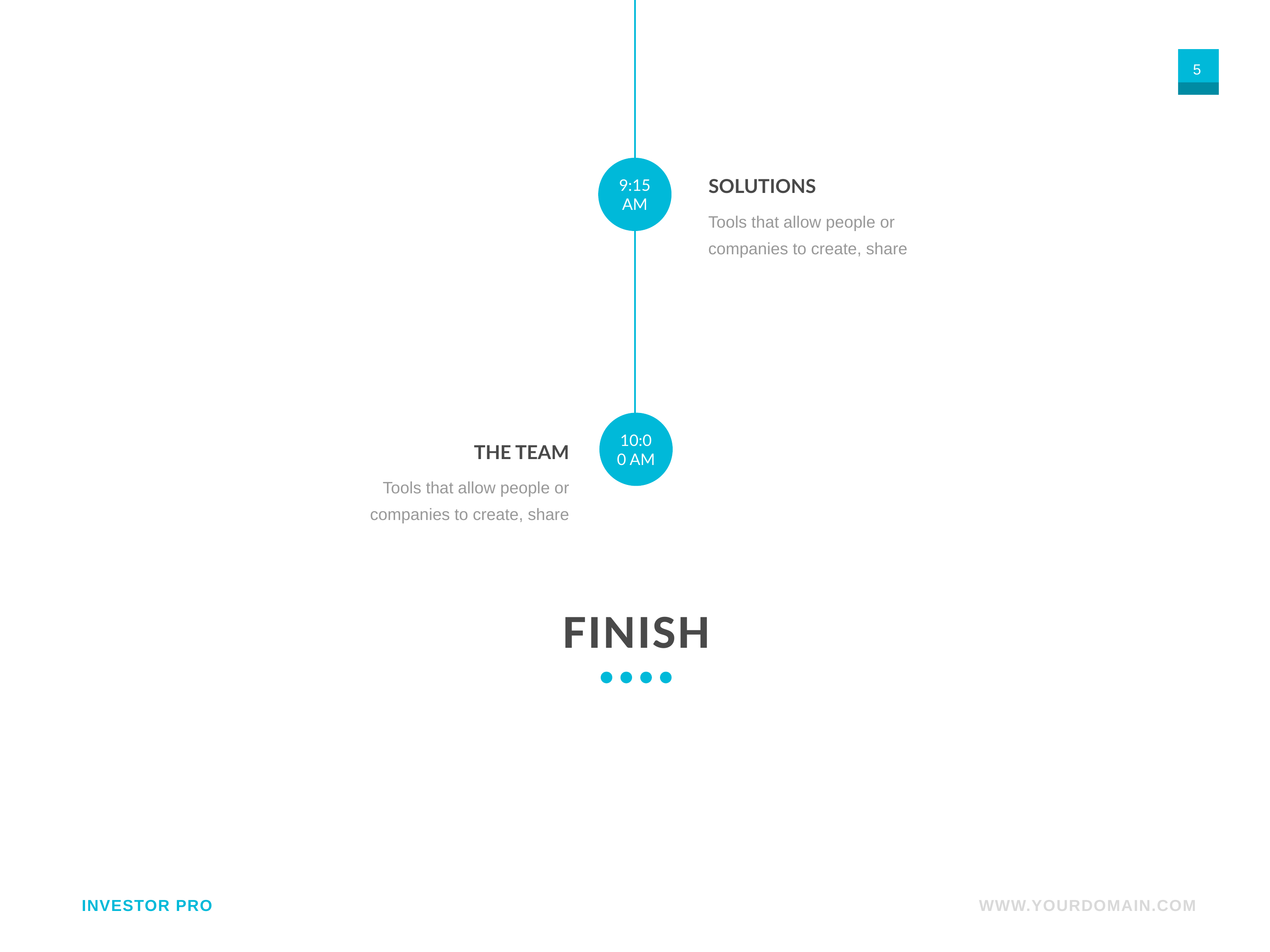

9:15 AM
SOLUTIONS
Tools that allow people or companies to create, share
10:00 AM
THE TEAM
Tools that allow people or companies to create, share
FINISH